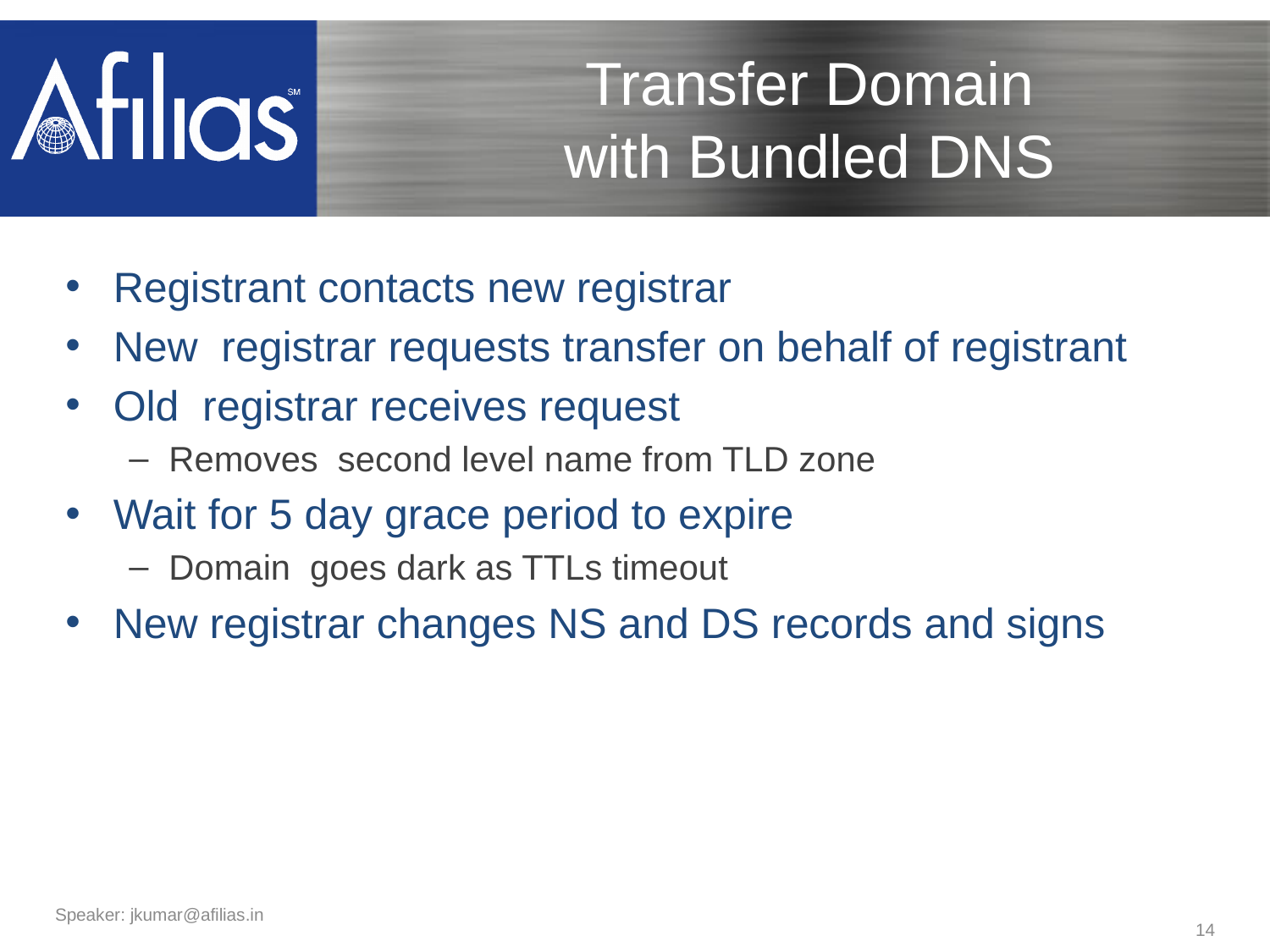

# Transfer Domain with Bundled DNS
Registrant contacts new registrar
New  registrar requests transfer on behalf of registrant
Old  registrar receives request
Removes  second level name from TLD zone
Wait for 5 day grace period to expire
Domain  goes dark as TTLs timeout
New registrar changes NS and DS records and signs